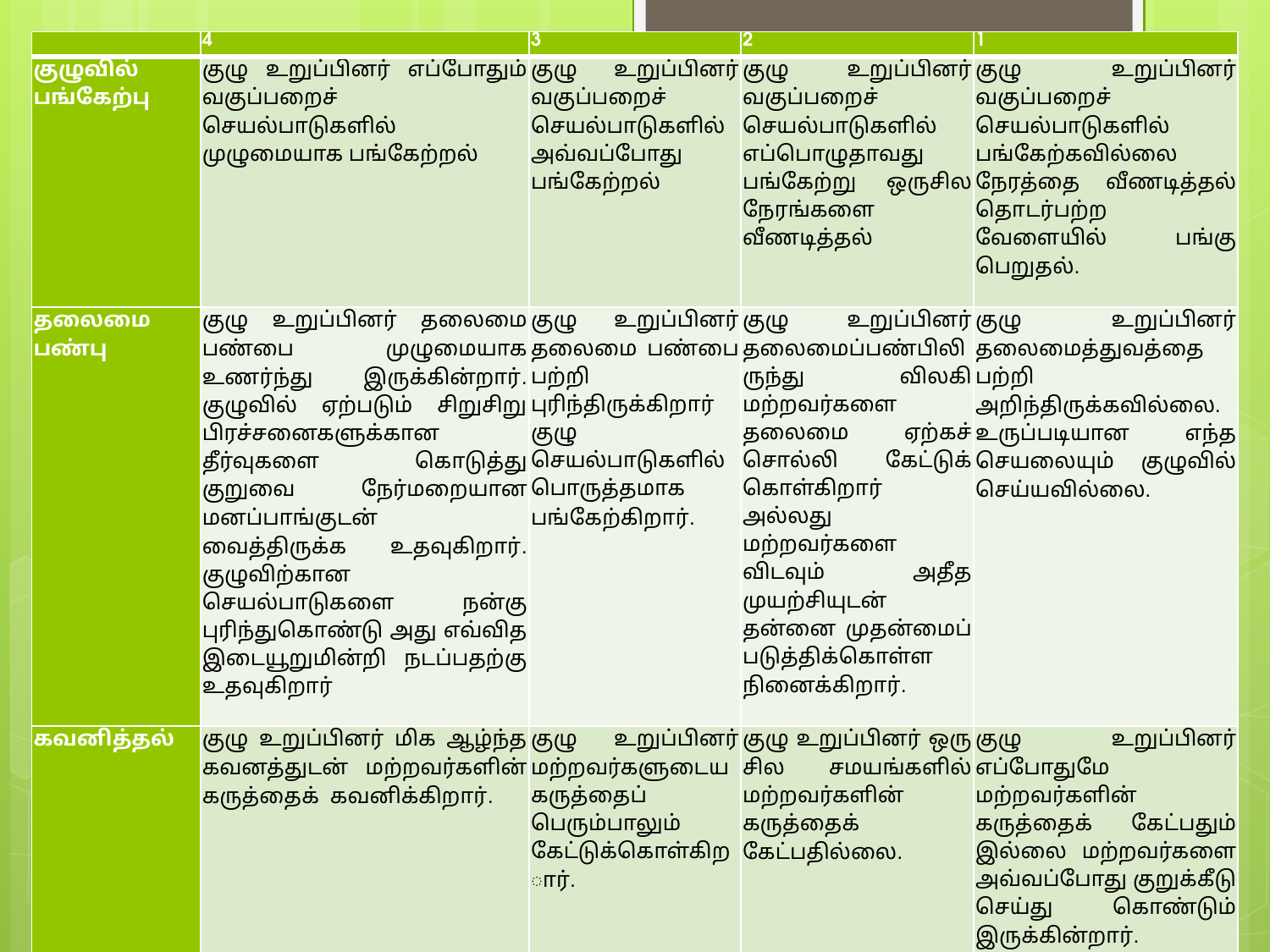

|  | 4 | 3 | 2 | 1 |
| --- | --- | --- | --- | --- |
| குழுவில் பங்கேற்பு | குழு உறுப்பினர் எப்போதும் வகுப்பறைச் செயல்பாடுகளில் முழுமையாக பங்கேற்றல் | குழு உறுப்பினர் வகுப்பறைச் செயல்பாடுகளில் அவ்வப்போது பங்கேற்றல் | குழு உறுப்பினர் வகுப்பறைச் செயல்பாடுகளில் எப்பொழுதாவது பங்கேற்று ஒருசில நேரங்களை வீணடித்தல் | குழு உறுப்பினர் வகுப்பறைச் செயல்பாடுகளில் பங்கேற்கவில்லை நேரத்தை வீணடித்தல் தொடர்பற்ற வேளையில் பங்கு பெறுதல். |
| தலைமை பண்பு | குழு உறுப்பினர் தலைமை பண்பை முழுமையாக உணர்ந்து இருக்கின்றார். குழுவில் ஏற்படும் சிறுசிறு பிரச்சனைகளுக்கான தீர்வுகளை கொடுத்து குறுவை நேர்மறையான மனப்பாங்குடன் வைத்திருக்க உதவுகிறார். குழுவிற்கான செயல்பாடுகளை நன்கு புரிந்துகொண்டு அது எவ்வித இடையூறுமின்றி நடப்பதற்கு உதவுகிறார் | குழு உறுப்பினர் தலைமை பண்பை பற்றி புரிந்திருக்கிறார் குழு செயல்பாடுகளில் பொருத்தமாக பங்கேற்கிறார். | குழு உறுப்பினர் தலைமைப்பண்பிலிருந்து விலகி மற்றவர்களை தலைமை ஏற்கச் சொல்லி கேட்டுக் கொள்கிறார் அல்லது மற்றவர்களை விடவும் அதீத முயற்சியுடன் தன்னை முதன்மைப் படுத்திக்கொள்ள நினைக்கிறார். | குழு உறுப்பினர் தலைமைத்துவத்தை பற்றி அறிந்திருக்கவில்லை. உருப்படியான எந்த செயலையும் குழுவில் செய்யவில்லை. |
| கவனித்தல் | குழு உறுப்பினர் மிக ஆழ்ந்த கவனத்துடன் மற்றவர்களின் கருத்தைக் கவனிக்கிறார். | குழு உறுப்பினர் மற்றவர்களுடைய கருத்தைப் பெரும்பாலும் கேட்டுக்கொள்கிறார். | குழு உறுப்பினர் ஒரு சில சமயங்களில் மற்றவர்களின் கருத்தைக் கேட்பதில்லை. | குழு உறுப்பினர் எப்போதுமே மற்றவர்களின் கருத்தைக் கேட்பதும் இல்லை மற்றவர்களை அவ்வப்போது குறுக்கீடு செய்து கொண்டும் இருக்கின்றார். |